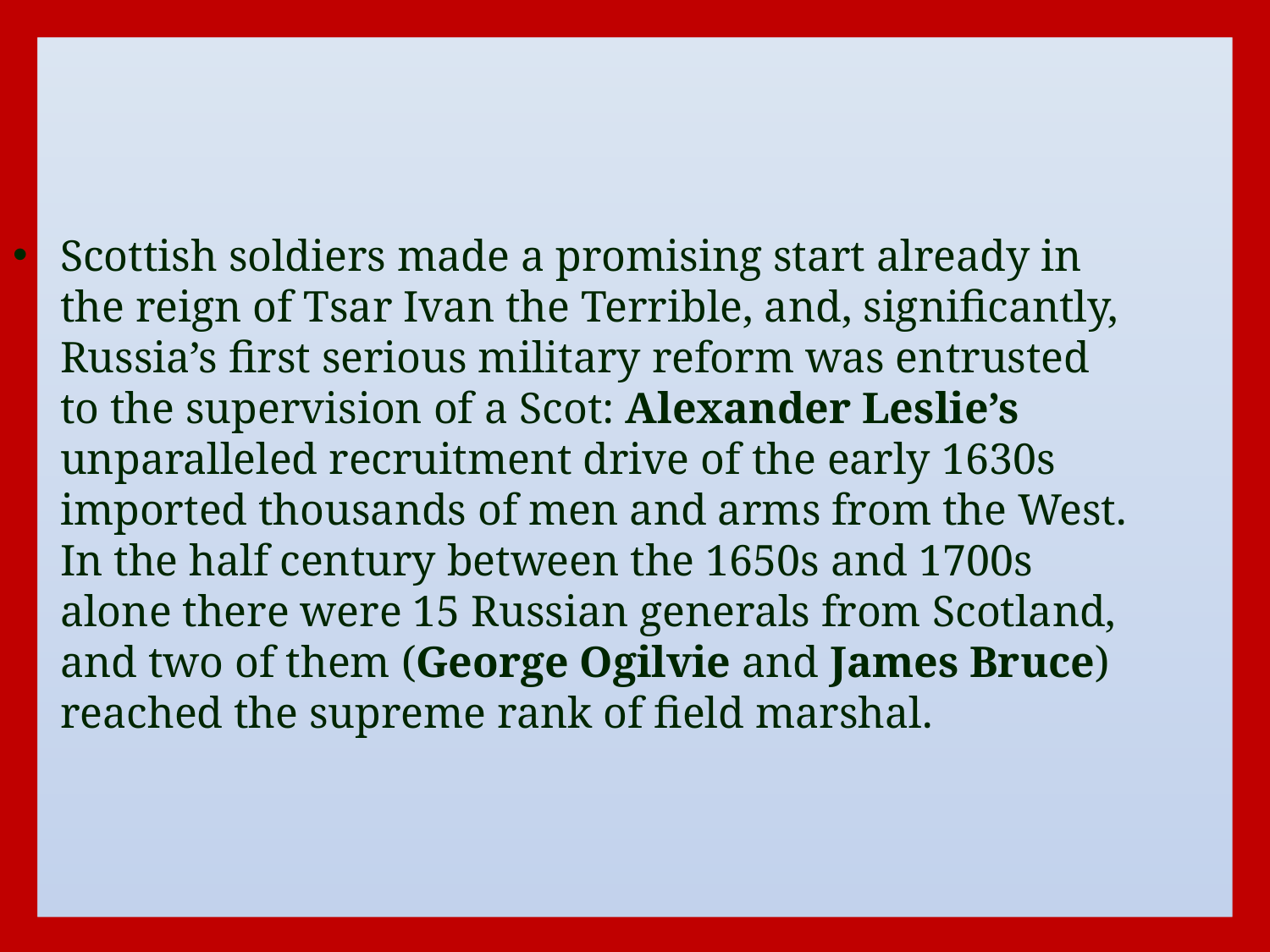

Scottish soldiers made a promising start already in the reign of Tsar Ivan the Terrible, and, significantly, Russia’s first serious military reform was entrusted to the supervision of a Scot: Alexander Leslie’s unparalleled recruitment drive of the early 1630s imported thousands of men and arms from the West. In the half century between the 1650s and 1700s alone there were 15 Russian generals from Scotland, and two of them (George Ogilvie and James Bruce) reached the supreme rank of field marshal.